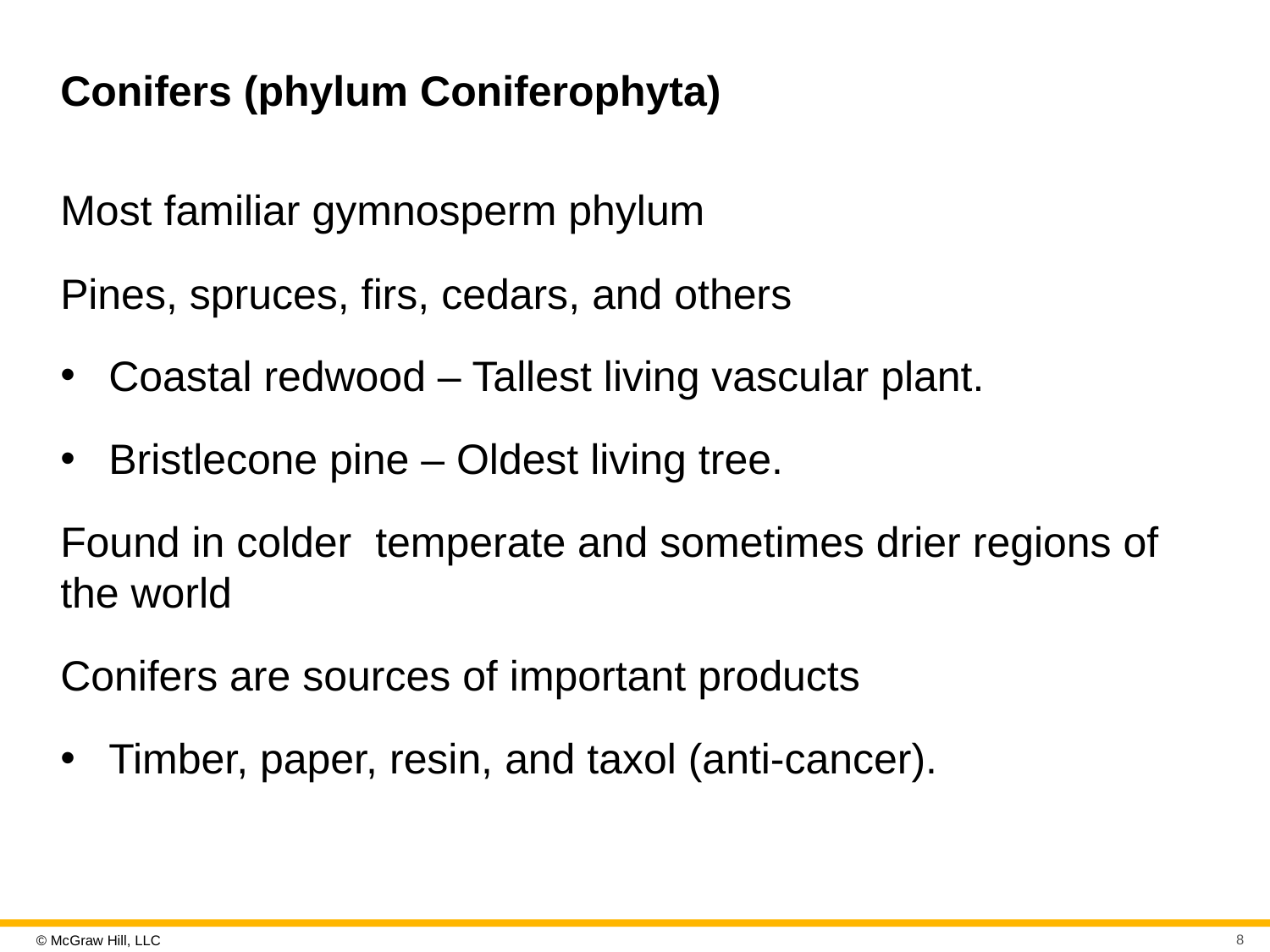

# Conifers (phylum Coniferophyta)
Most familiar gymnosperm phylum
Pines, spruces, firs, cedars, and others
Coastal redwood – Tallest living vascular plant.
Bristlecone pine – Oldest living tree.
Found in colder  temperate and sometimes drier regions of the world
Conifers are sources of important products
Timber, paper, resin, and taxol (anti-cancer).
8